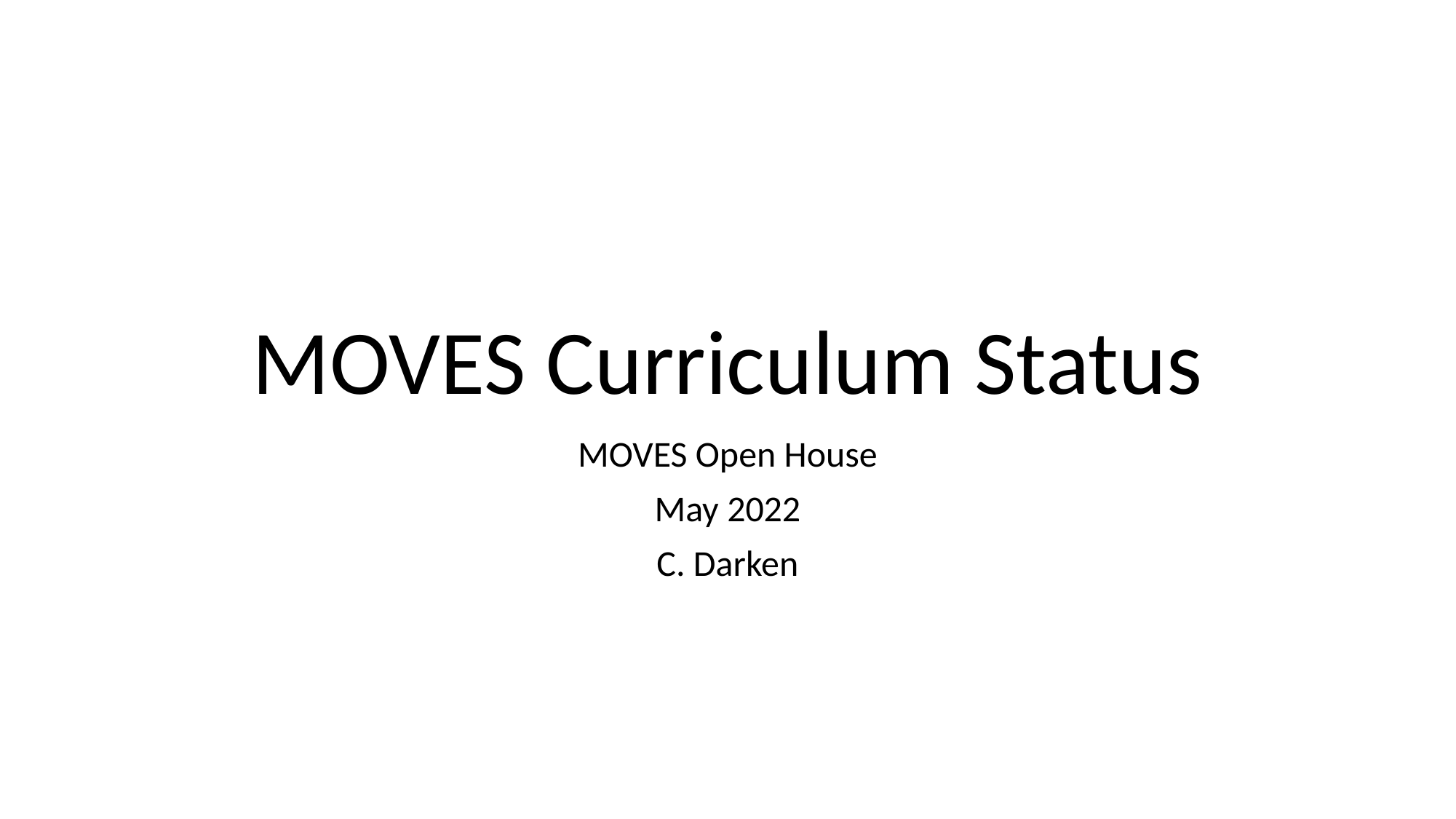

# MOVES Curriculum Status
MOVES Open House
May 2022
C. Darken